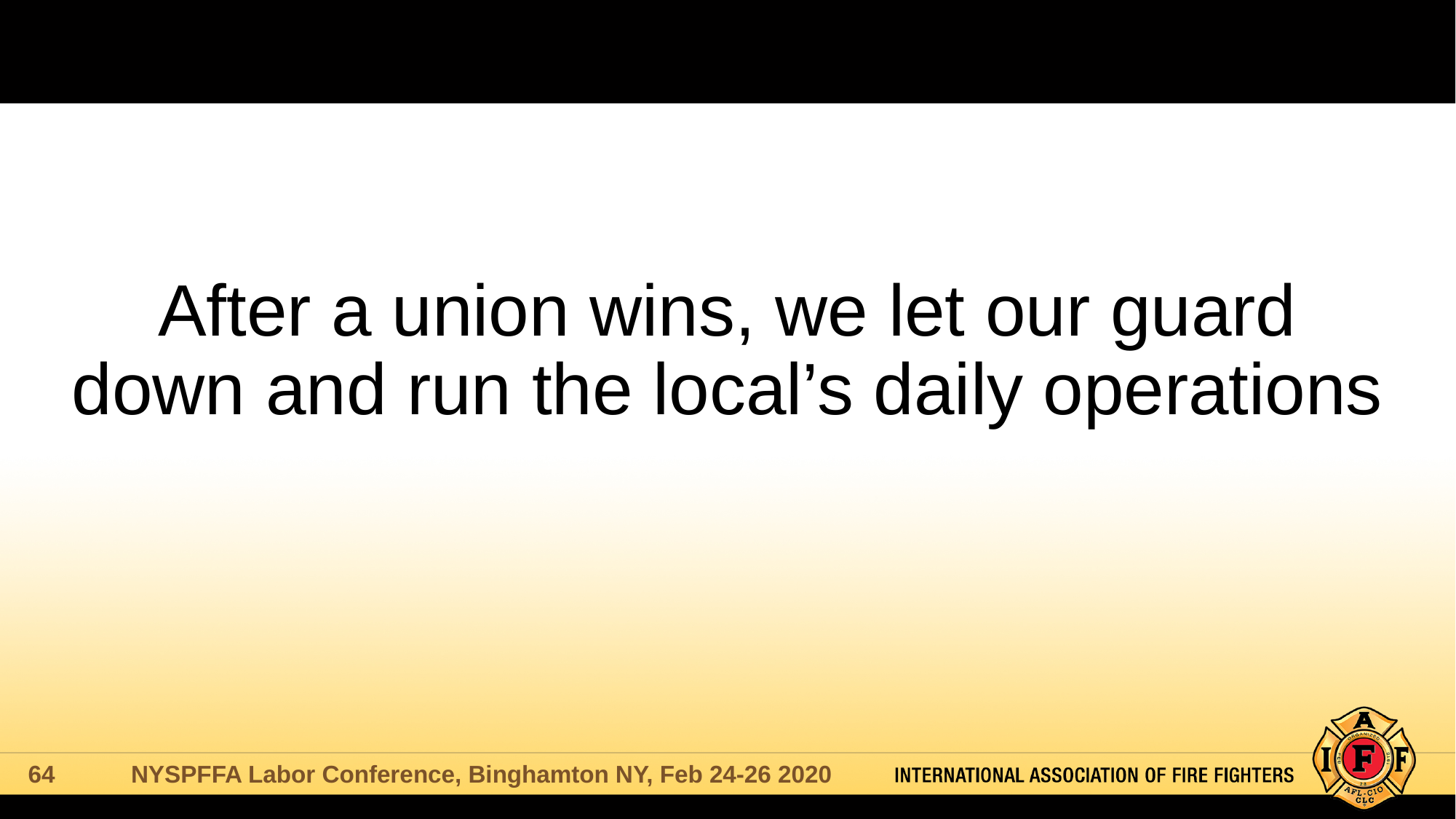

# After a union wins, we let our guard down and run the local’s daily operations
NYSPFFA Labor Conference, Binghamton NY, Feb 24-26 2020